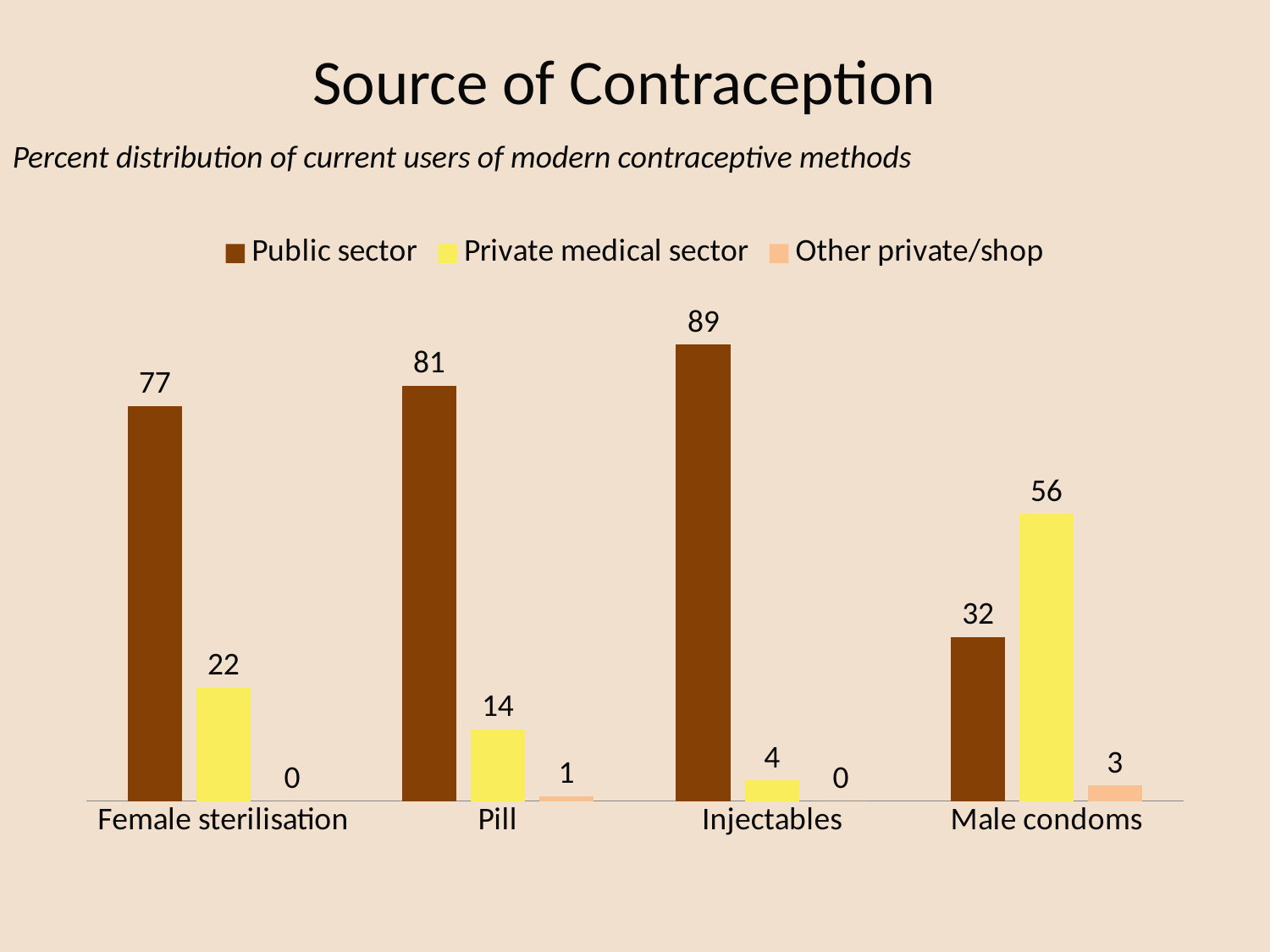

Source of Contraception
Percent distribution of current users of modern contraceptive methods

### Chart

| Category | Public sector | Private medical sector | Other private/shop |
|---|---|---|---|
| Female sterilisation | 77.0 | 22.0 | 0.0 |
| Pill | 81.0 | 14.0 | 1.0 |
| Injectables | 89.0 | 4.0 | 0.0 |
| Male condoms | 32.0 | 56.0 | 3.0 |